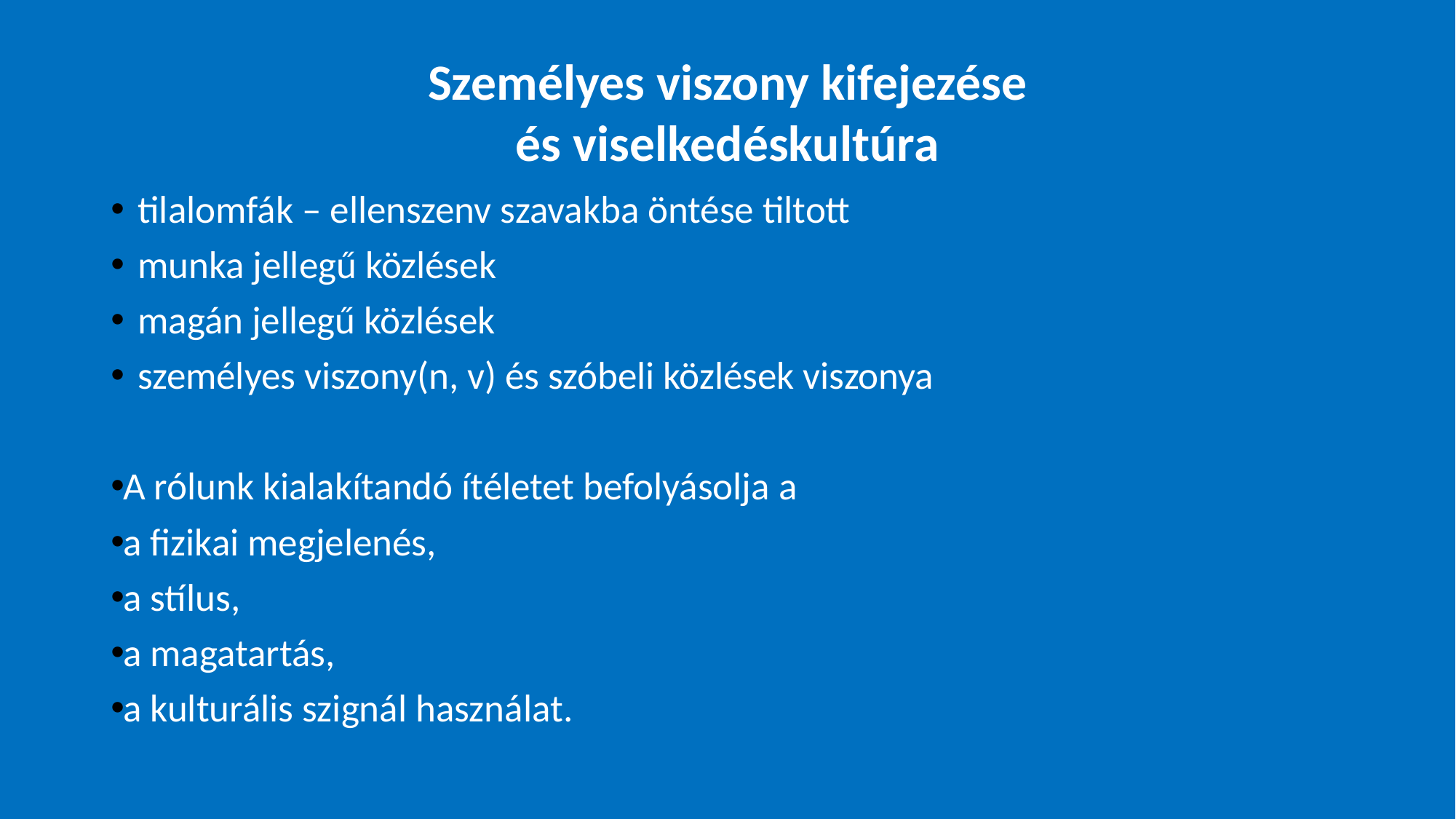

# Személyes viszony kifejezése és viselkedéskultúra
tilalomfák – ellenszenv szavakba öntése tiltott
munka jellegű közlések
magán jellegű közlések
személyes viszony(n, v) és szóbeli közlések viszonya

A rólunk kialakítandó ítéletet befolyásolja a
a fizikai megjelenés,
a stílus,
a magatartás,
a kulturális szignál használat.